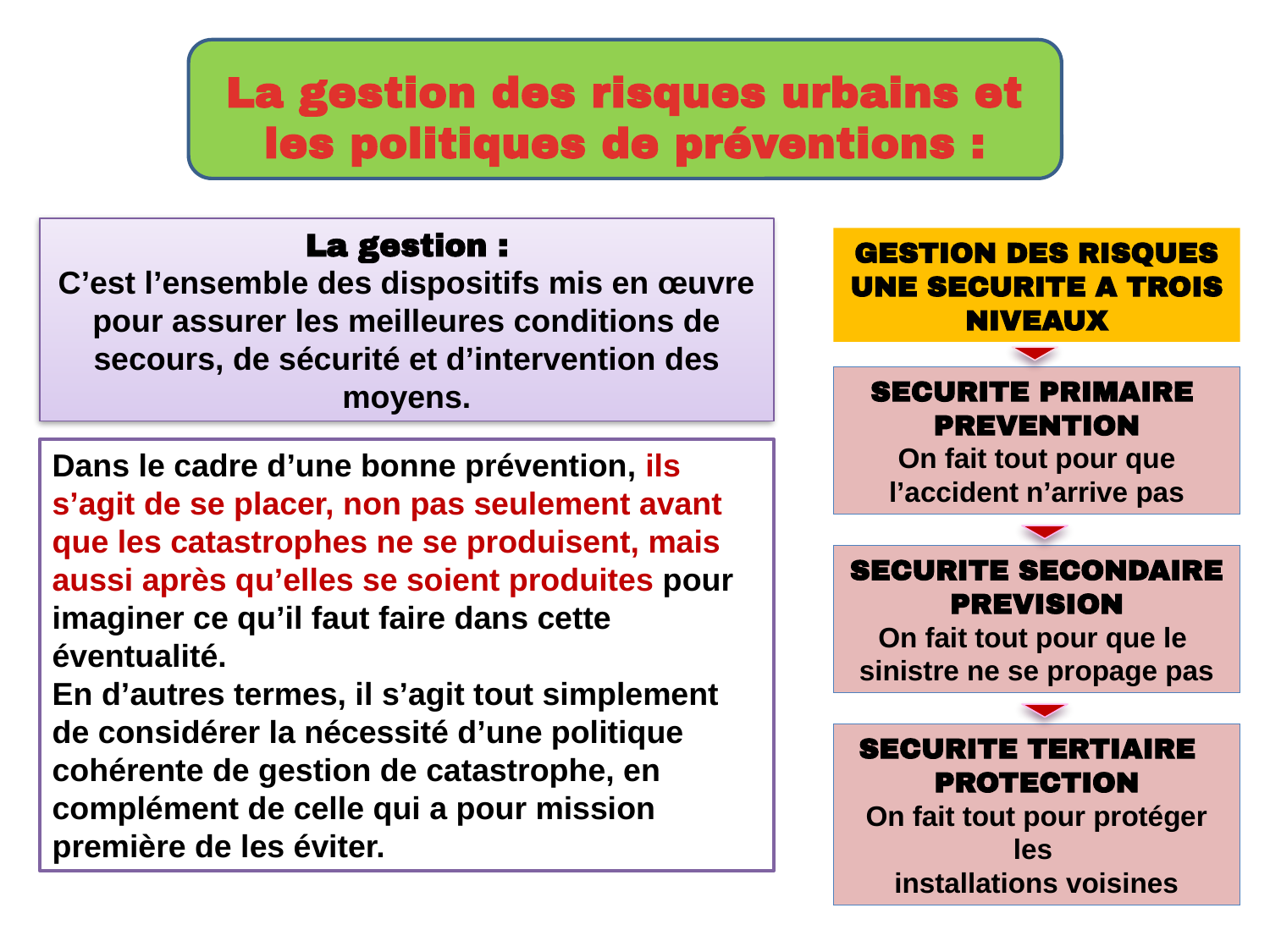

La gestion des risques urbains et les politiques de préventions :

La gestion :
C’est l’ensemble des dispositifs mis en œuvre pour assurer les meilleures conditions de secours, de sécurité et d’intervention des moyens.
GESTION DES RISQUES
UNE SECURITE A TROIS NIVEAUX

SECURITE PRIMAIRE
PREVENTION
On fait tout pour que l’accident n’arrive pas
Dans le cadre d’une bonne prévention, ils s’agit de se placer, non pas seulement avant que les catastrophes ne se produisent, mais aussi après qu’elles se soient produites pour imaginer ce qu’il faut faire dans cette éventualité.
En d’autres termes, il s’agit tout simplement de considérer la nécessité d’une politique cohérente de gestion de catastrophe, en complément de celle qui a pour mission première de les éviter.

SECURITE SECONDAIRE
PREVISION
On fait tout pour que le
sinistre ne se propage pas

SECURITE TERTIAIRE
PROTECTION
On fait tout pour protéger les
installations voisines